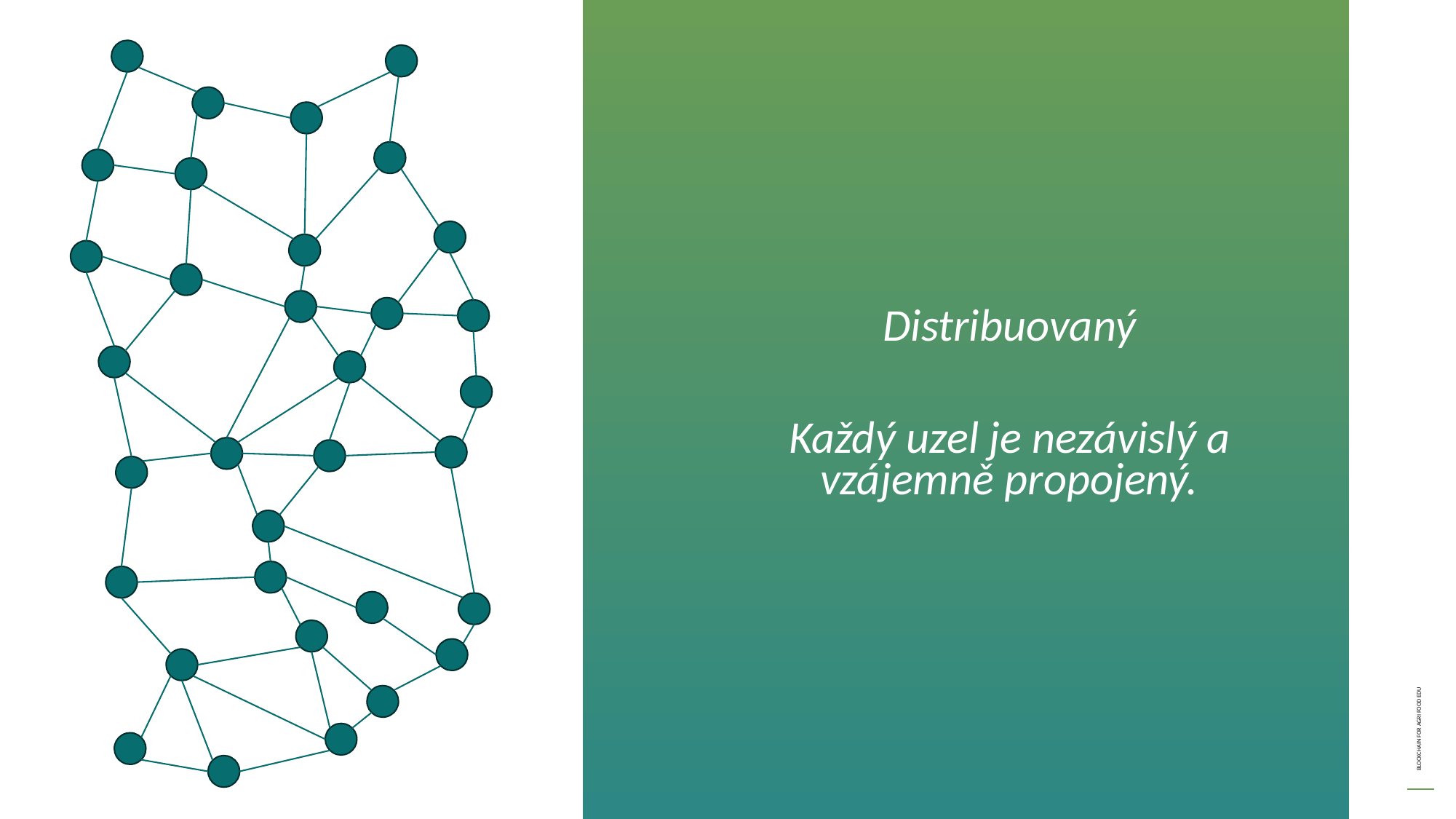

Distribuovaný

Každý uzel je nezávislý a vzájemně propojený.